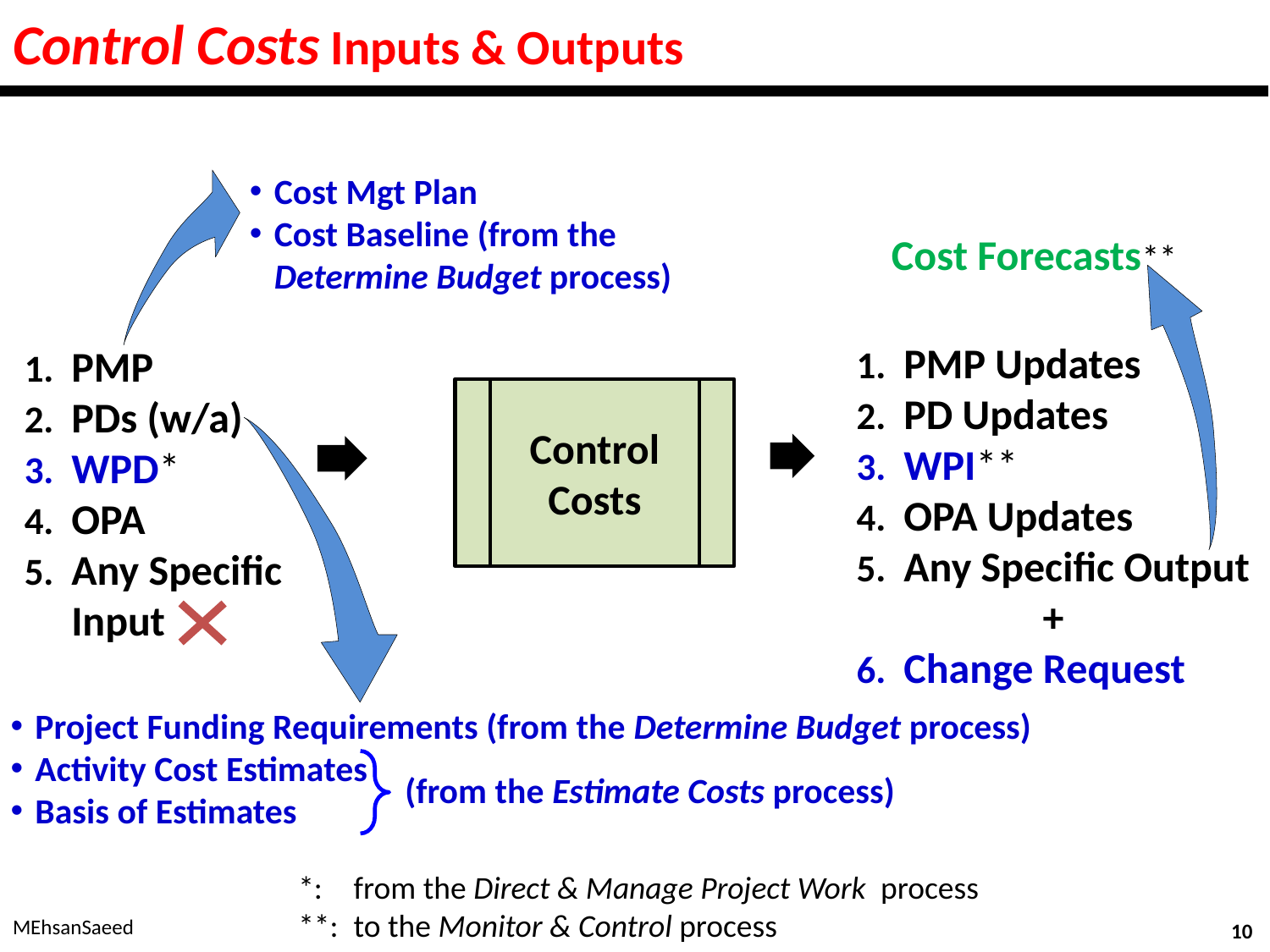

# Control Costs Inputs & Outputs

Cost Mgt Plan
Cost Baseline (from the Determine Budget process)

Cost Forecasts**
PMP Updates
PD Updates
WPI**
OPA Updates
Any Specific Output
+
Change Request
PMP
PDs (w/a)
WPD*
OPA
Any Specific Input

Control Costs

Project Funding Requirements (from the Determine Budget process)
Activity Cost Estimates
Basis of Estimates

(from the Estimate Costs process)
*:	from the Direct & Manage Project Work  process
**:	to the Monitor & Control process
MEhsanSaeed
10